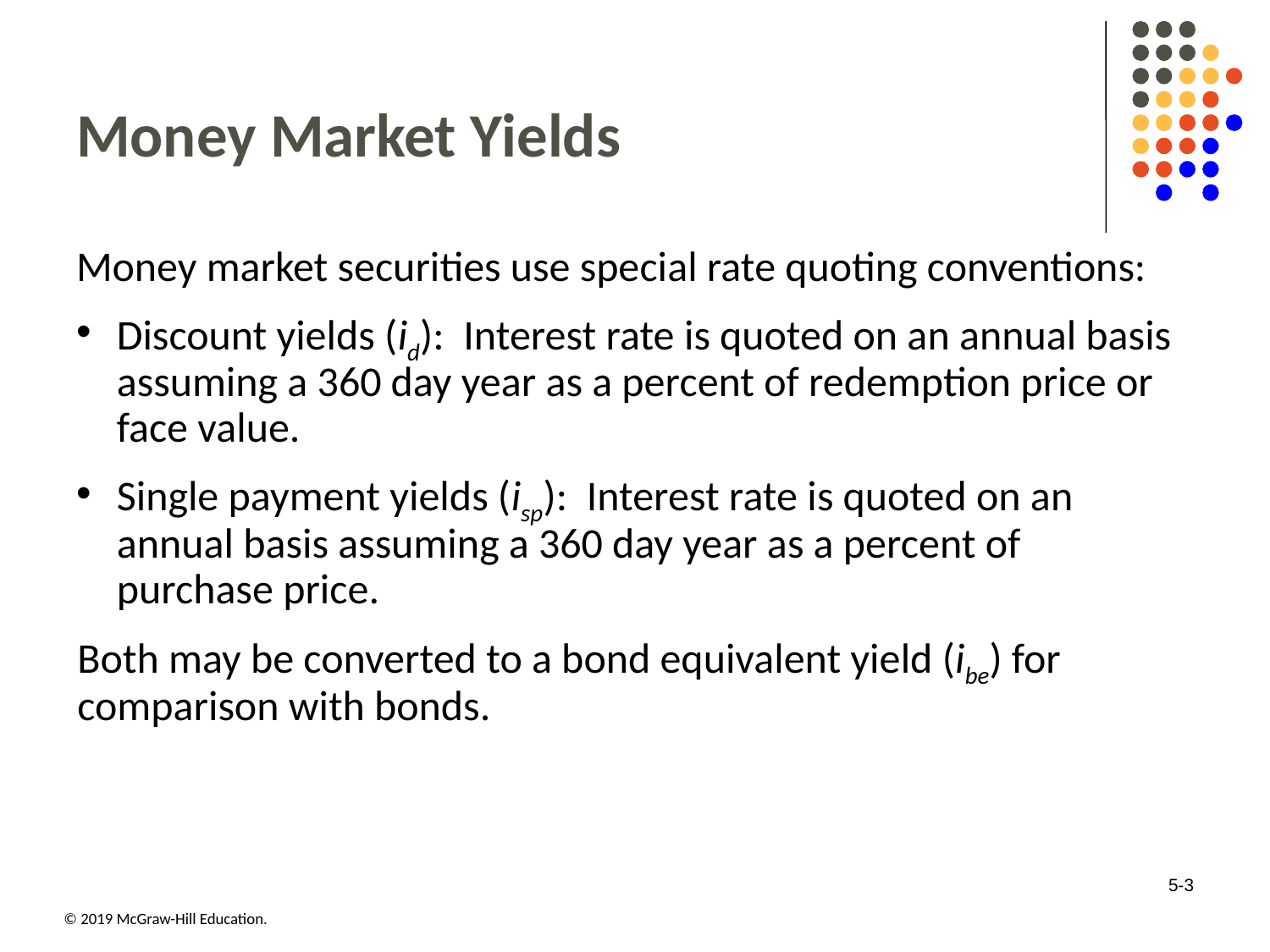

# Money Market Yields
Money market securities use special rate quoting conventions:
Discount yields (id):  Interest rate is quoted on an annual basis assuming a 360 day year as a percent of redemption price or face value.
Single payment yields (isp):  Interest rate is quoted on an annual basis assuming a 360 day year as a percent of purchase price.
Both may be converted to a bond equivalent yield (ibe) for comparison with bonds.
5-3